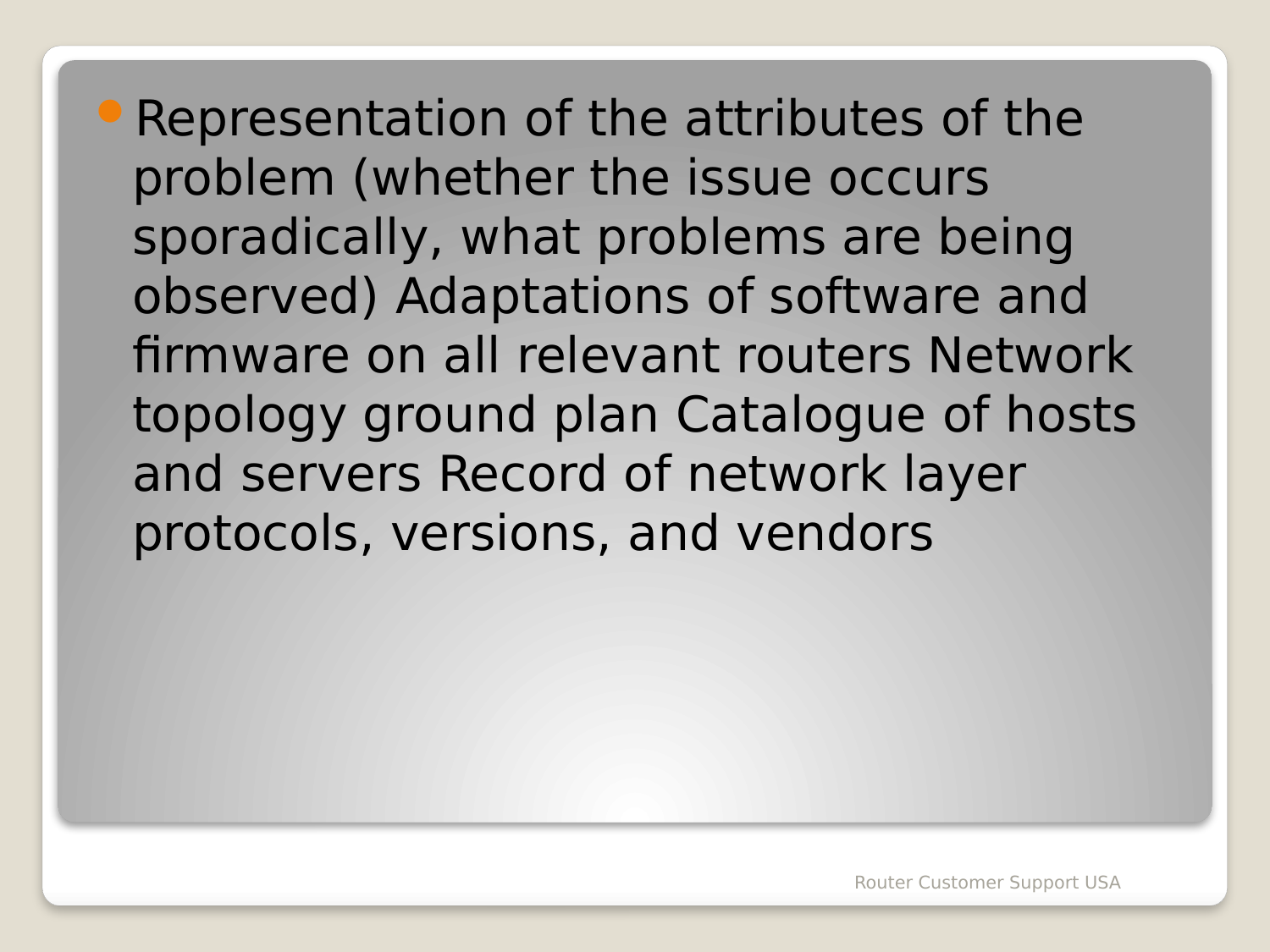

Representation of the attributes of the problem (whether the issue occurs sporadically, what problems are being observed) Adaptations of software and firmware on all relevant routers Network topology ground plan Catalogue of hosts and servers Record of network layer protocols, versions, and vendors
Router Customer Support USA